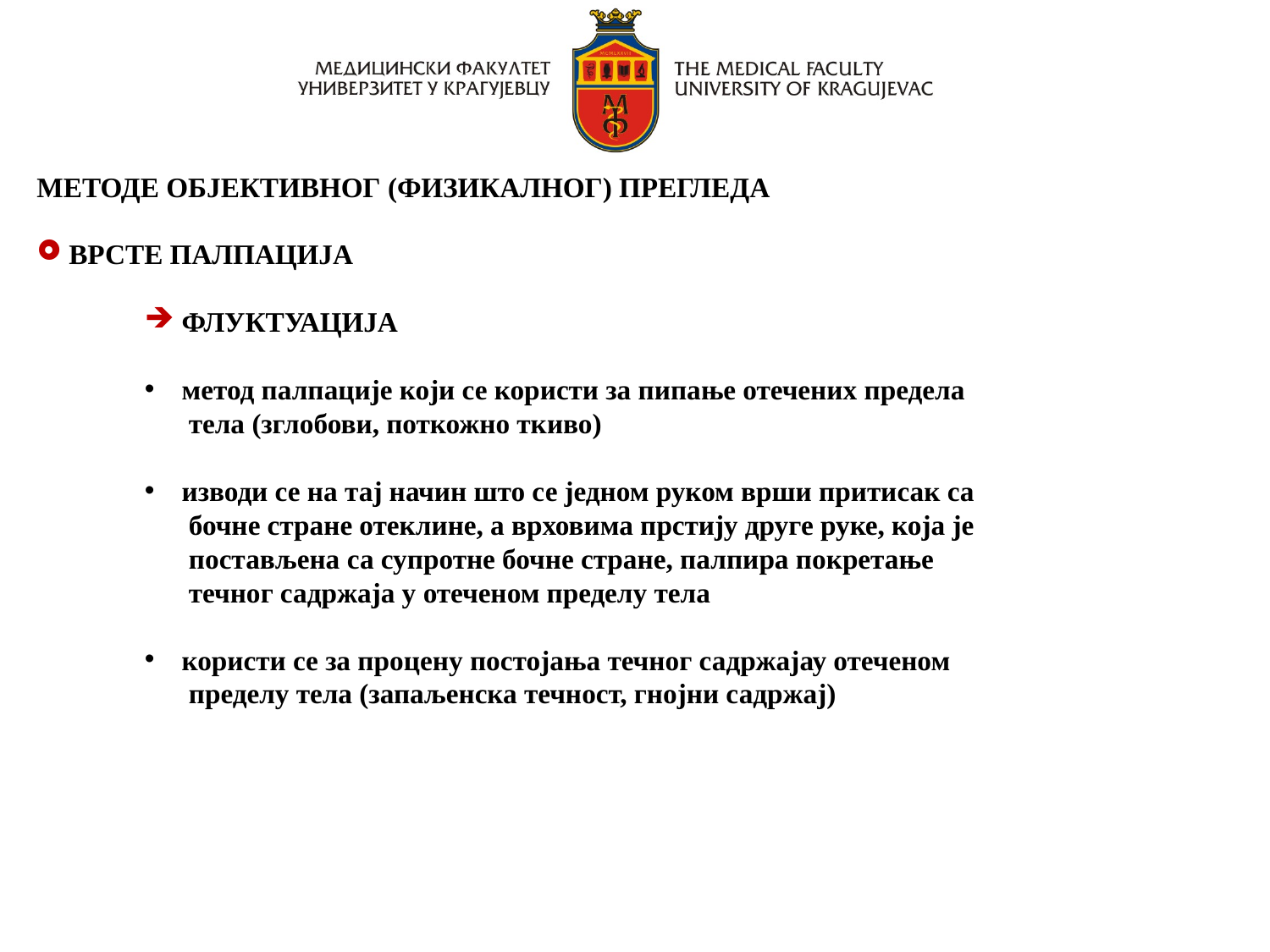

МЕТОДЕ ОБЈЕКТИВНОГ (ФИЗИКАЛНОГ) ПРЕГЛЕДА

 ВРСТЕ ПАЛПАЦИЈА

 ФЛУКТУАЦИЈА

 метод палпације који се користи за пипање отечених предела
  тела (зглобови, поткожно ткиво)

 изводи се на тај начин што се једном руком врши притисак са
  бочне стране отеклине, а врховима прстију друге руке, која је
  постављена са супротне бочне стране, палпира покретање
  течног садржаја у отеченом пределу тела

 користи се за процену постојања течног садржајау отеченом
  пределу тела (запаљенска течност, гнојни садржај)